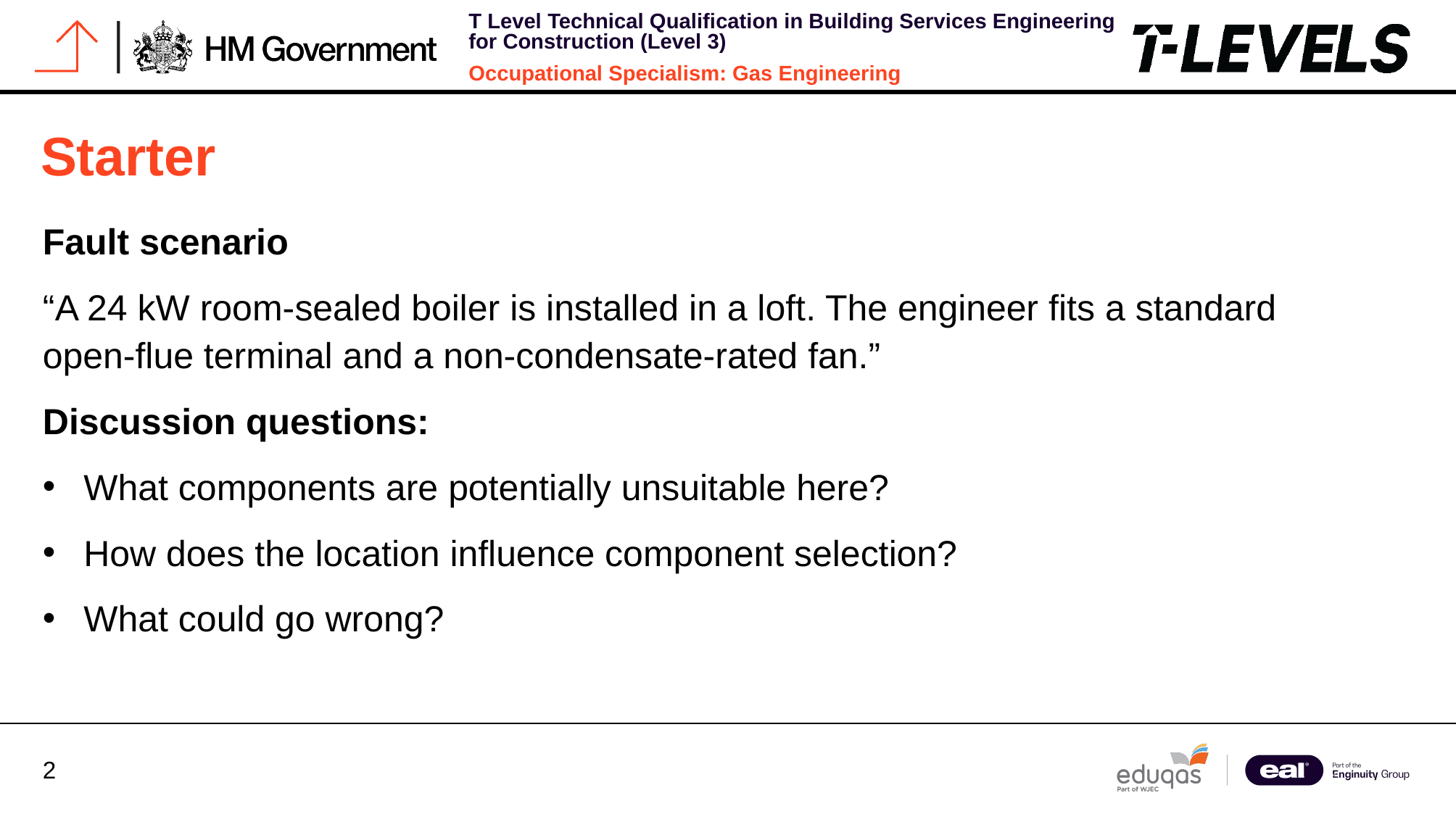

# Starter
Fault scenario
“A 24 kW room-sealed boiler is installed in a loft. The engineer fits a standard open-flue terminal and a non-condensate-rated fan.”
Discussion questions:
What components are potentially unsuitable here?
How does the location influence component selection?
What could go wrong?